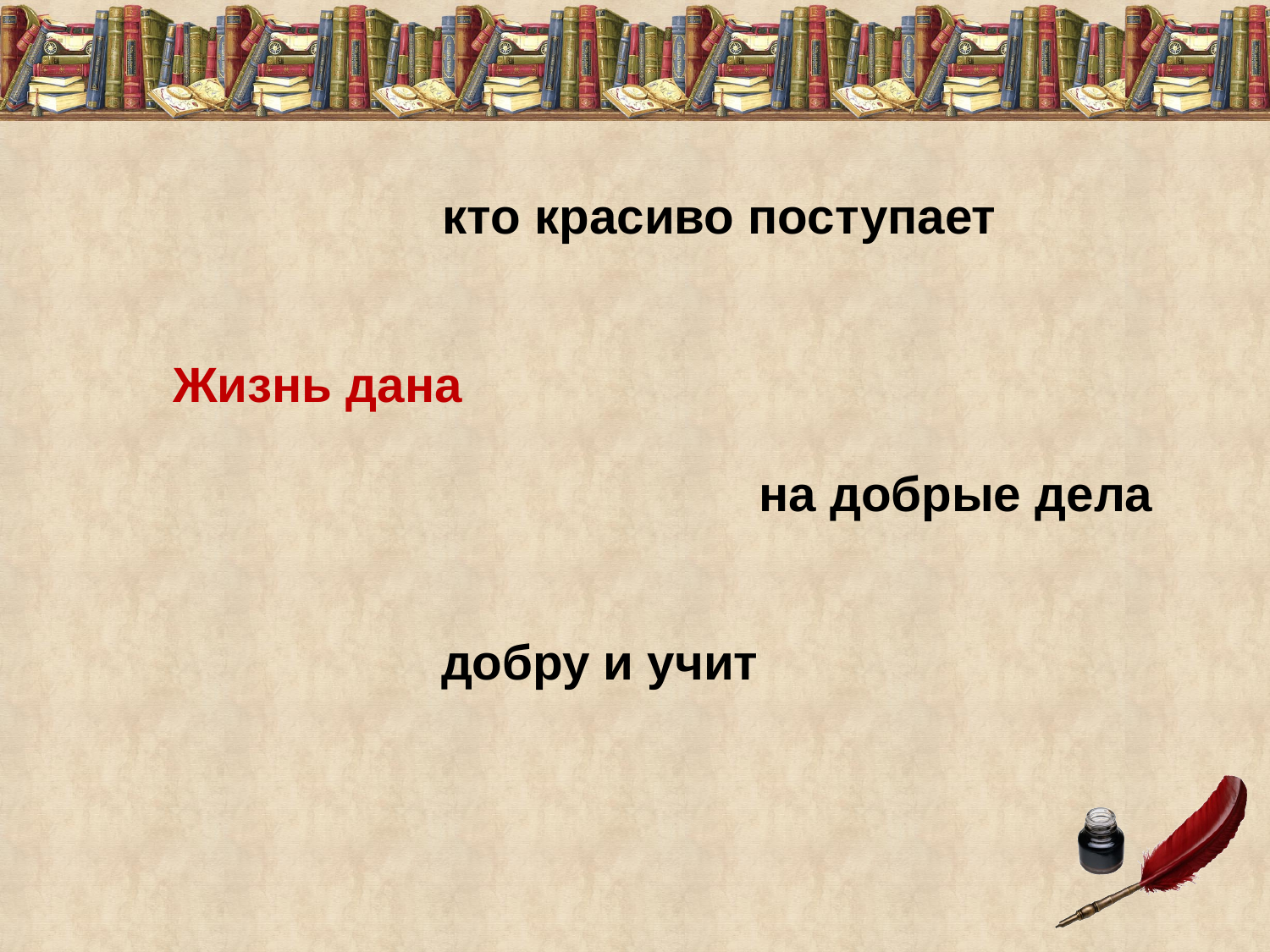

кто красиво поступает
Жизнь дана
на добрые дела
добру и учит